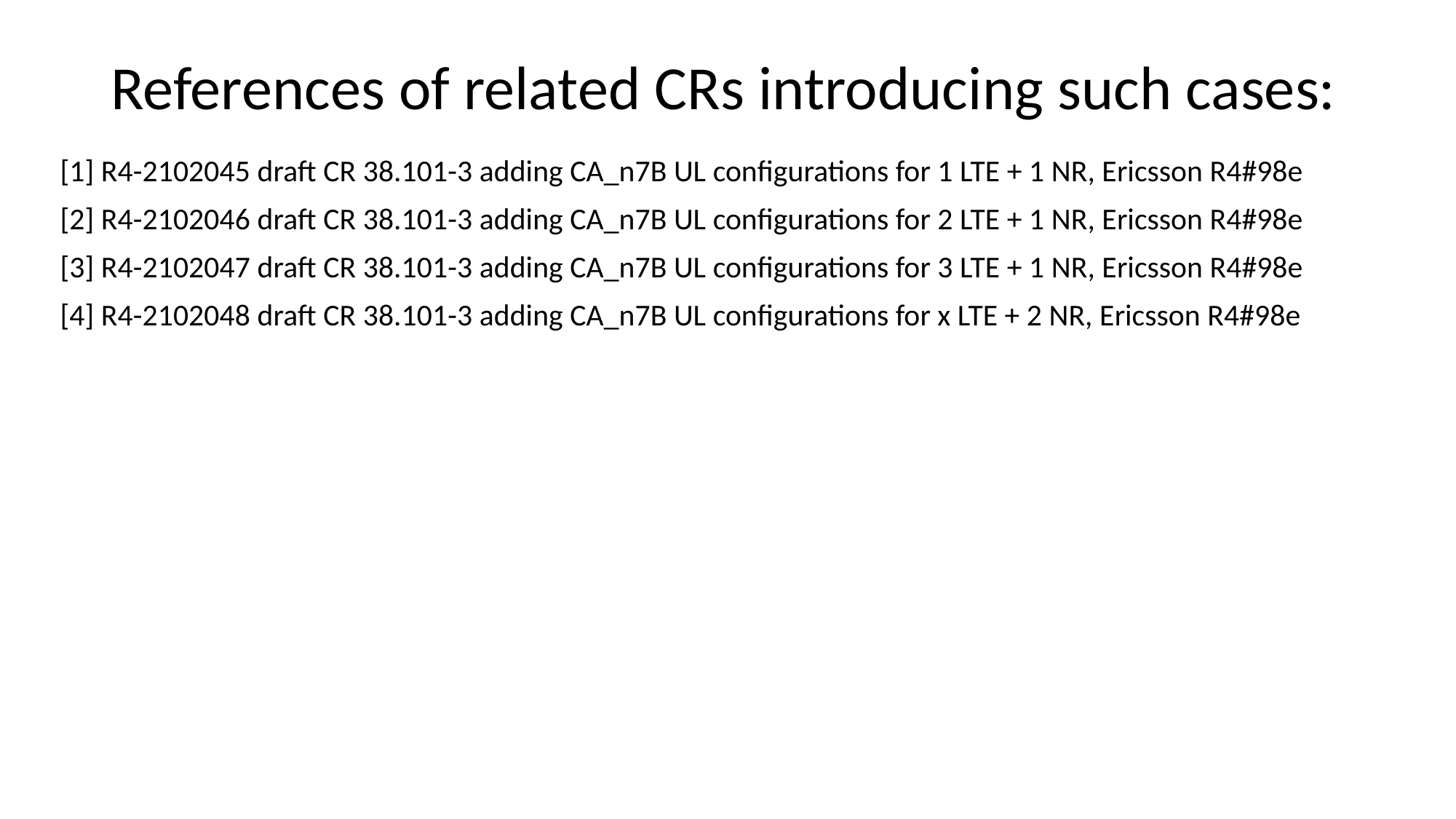

# References of related CRs introducing such cases:
[1] R4-2102045 draft CR 38.101-3 adding CA_n7B UL configurations for 1 LTE + 1 NR, Ericsson R4#98e
[2] R4-2102046 draft CR 38.101-3 adding CA_n7B UL configurations for 2 LTE + 1 NR, Ericsson R4#98e
[3] R4-2102047 draft CR 38.101-3 adding CA_n7B UL configurations for 3 LTE + 1 NR, Ericsson R4#98e
[4] R4-2102048 draft CR 38.101-3 adding CA_n7B UL configurations for x LTE + 2 NR, Ericsson R4#98e